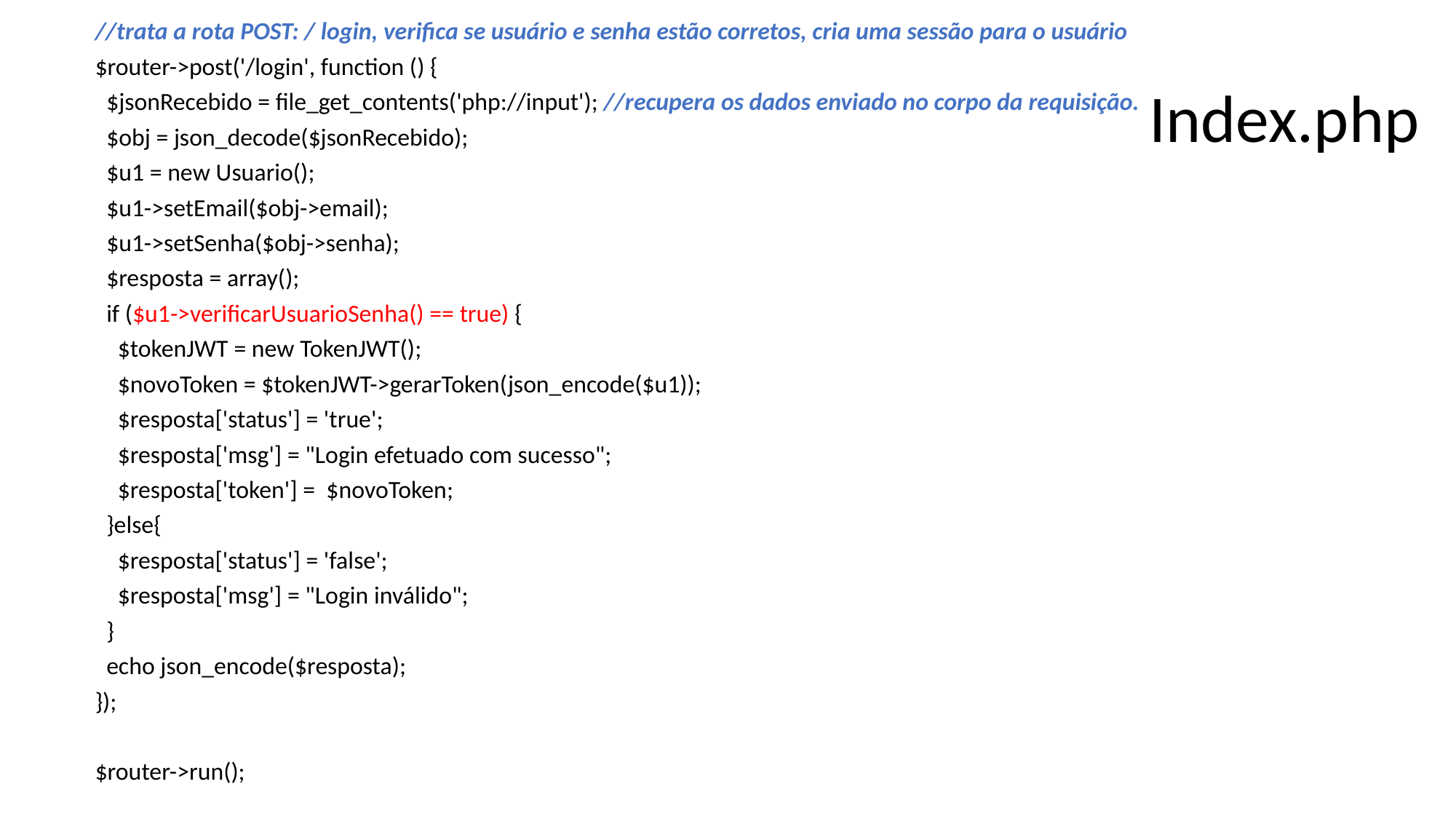

//trata a rota POST: / login, verifica se usuário e senha estão corretos, cria uma sessão para o usuário
$router->post('/login', function () {
  $jsonRecebido = file_get_contents('php://input'); //recupera os dados enviado no corpo da requisição.
  $obj = json_decode($jsonRecebido);
  $u1 = new Usuario();
  $u1->setEmail($obj->email);
  $u1->setSenha($obj->senha);
  $resposta = array();
  if ($u1->verificarUsuarioSenha() == true) {
    $tokenJWT = new TokenJWT();
    $novoToken = $tokenJWT->gerarToken(json_encode($u1));
    $resposta['status'] = 'true';
    $resposta['msg'] = "Login efetuado com sucesso";
    $resposta['token'] =  $novoToken;
  }else{
    $resposta['status'] = 'false';
    $resposta['msg'] = "Login inválido";
  }
  echo json_encode($resposta);
});

$router->run();
# Index.php